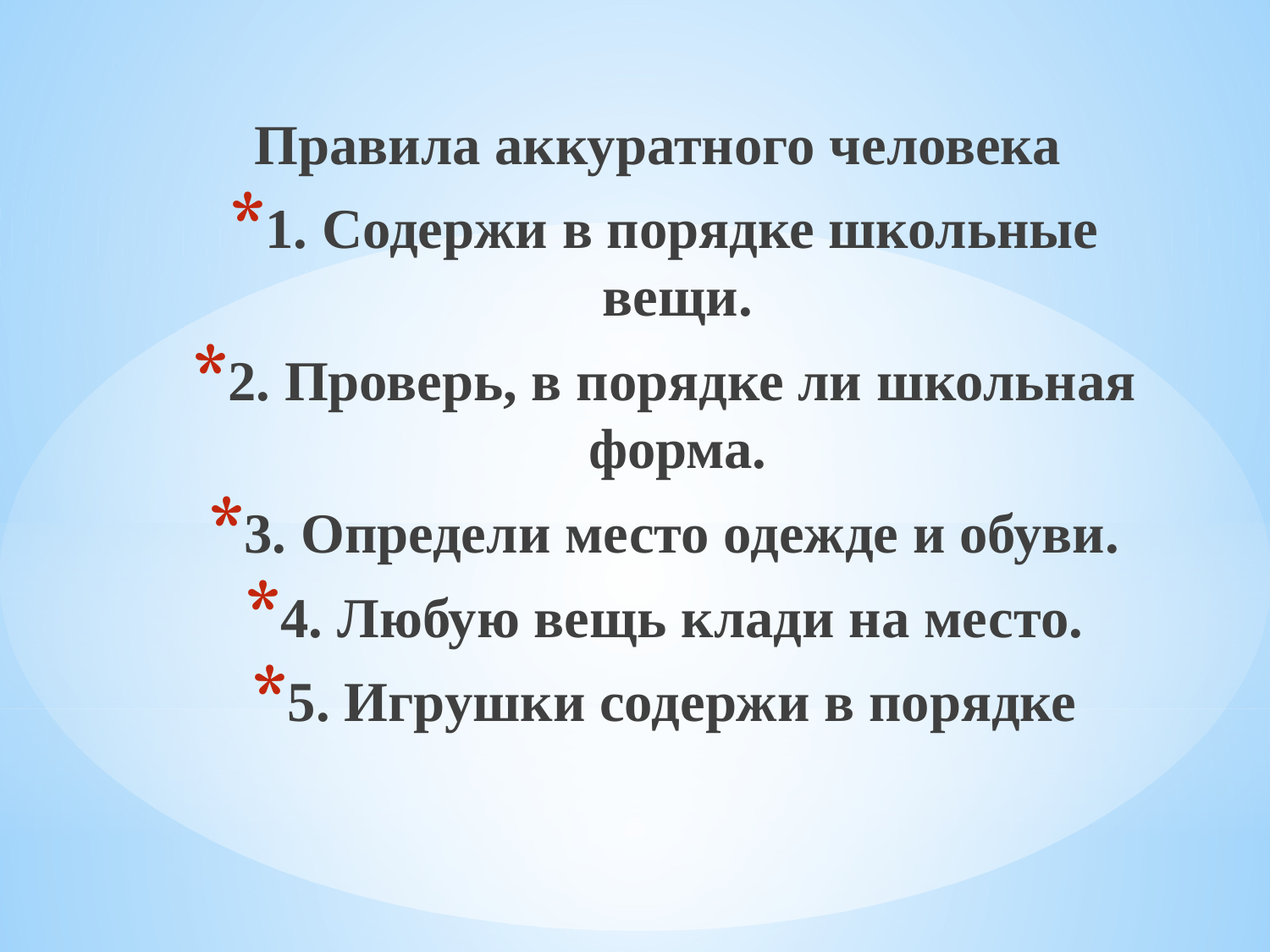

Правила аккуратного человека
1. Содержи в порядке школьные вещи.
2. Проверь, в порядке ли школьная форма.
3. Определи место одежде и обуви.
4. Любую вещь клади на место.
5. Игрушки содержи в порядке

#